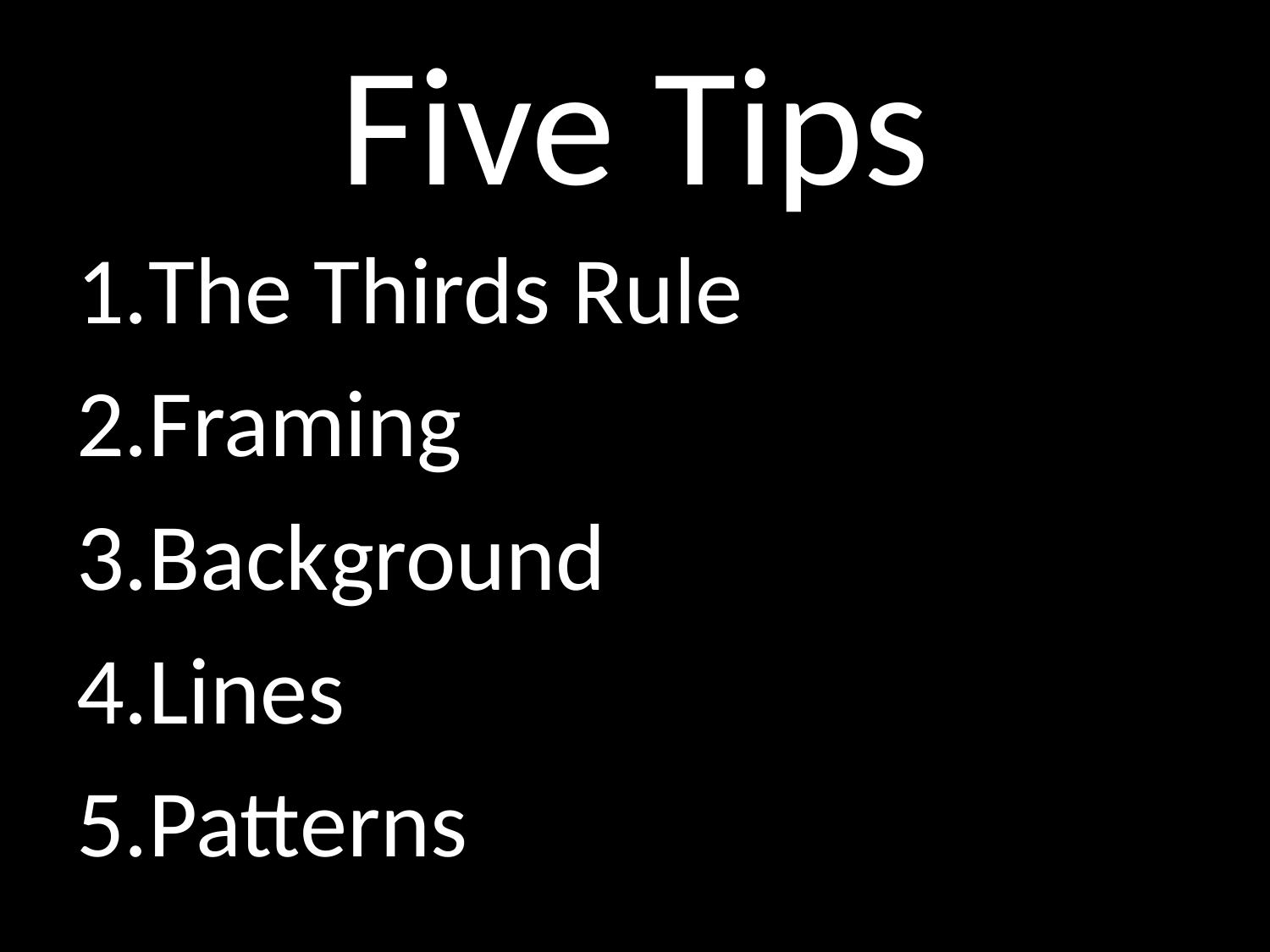

# Five Tips
The Thirds Rule
Framing
Background
Lines
Patterns